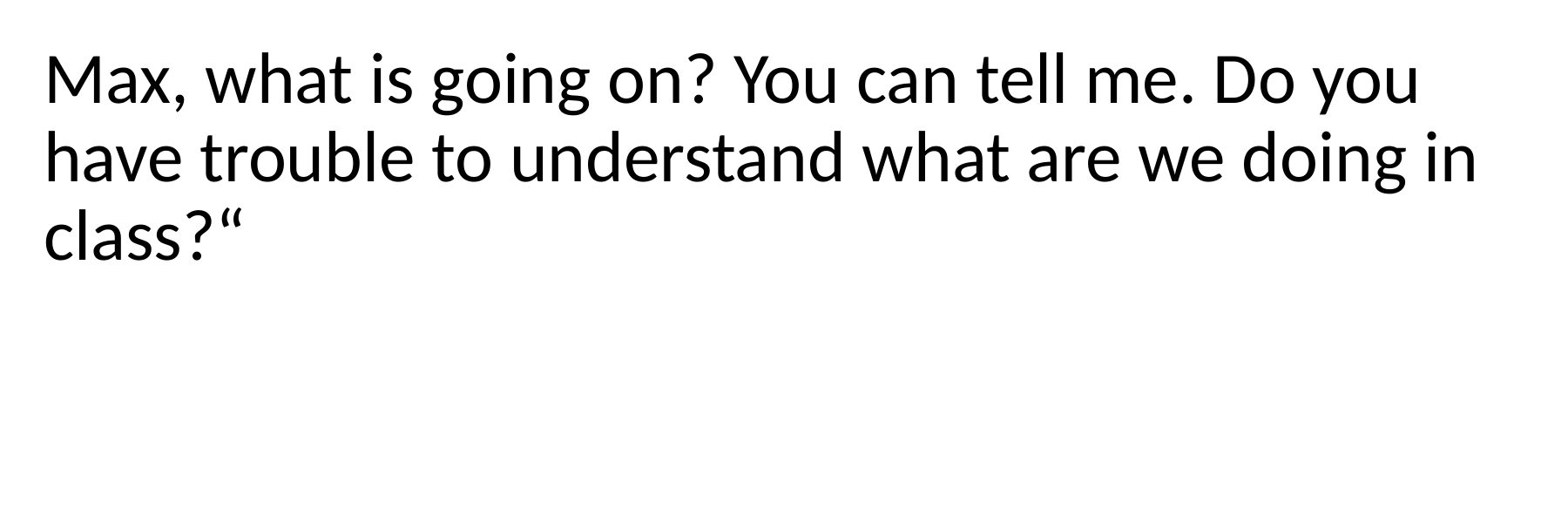

Max, what is going on? You can tell me. Do you have trouble to understand what are we doing in class?“